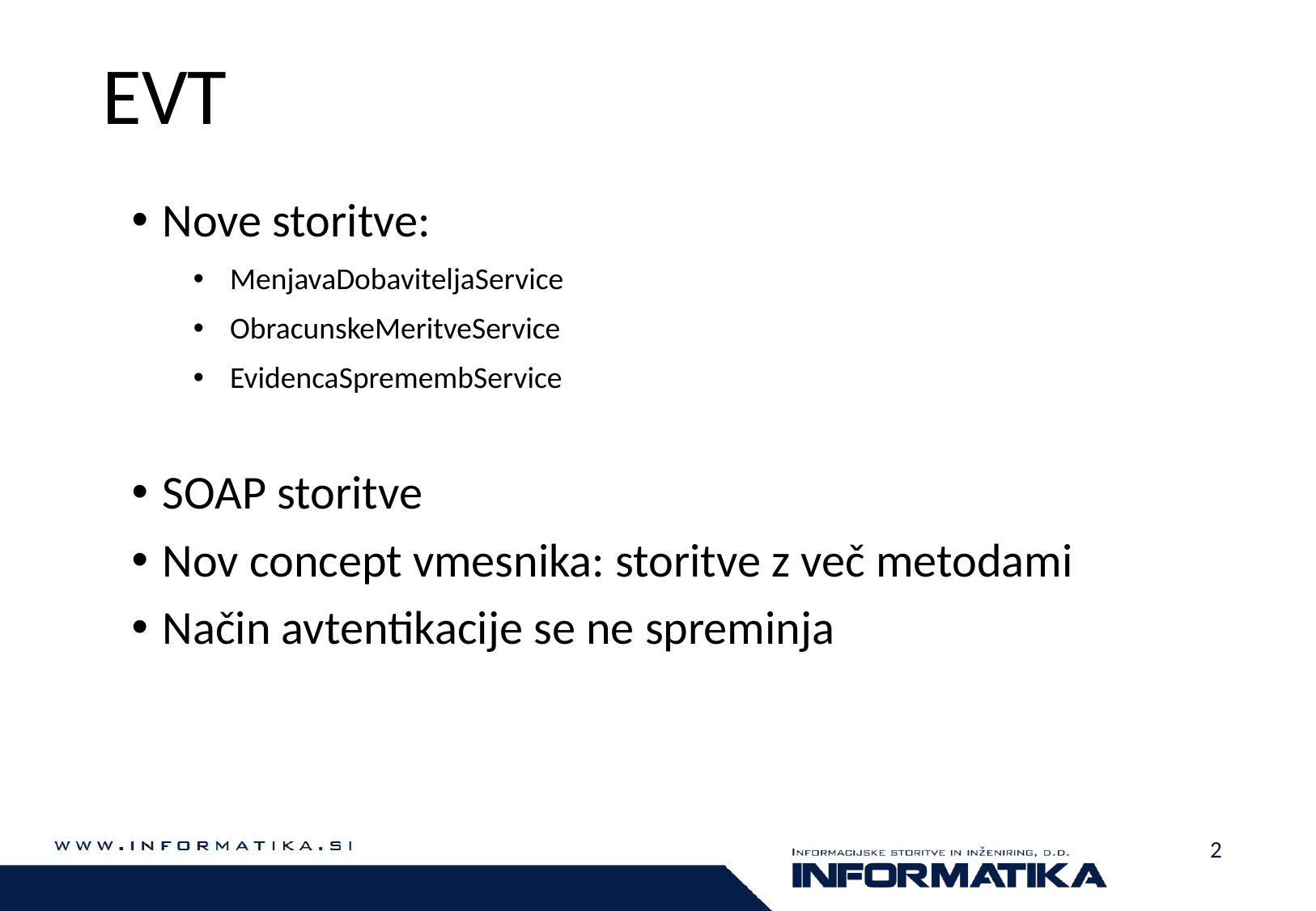

# EVT
Nove storitve:
MenjavaDobaviteljaService
ObracunskeMeritveService
EvidencaSpremembService

SOAP storitve
Nov concept vmesnika: storitve z več metodami
Način avtentikacije se ne spreminja